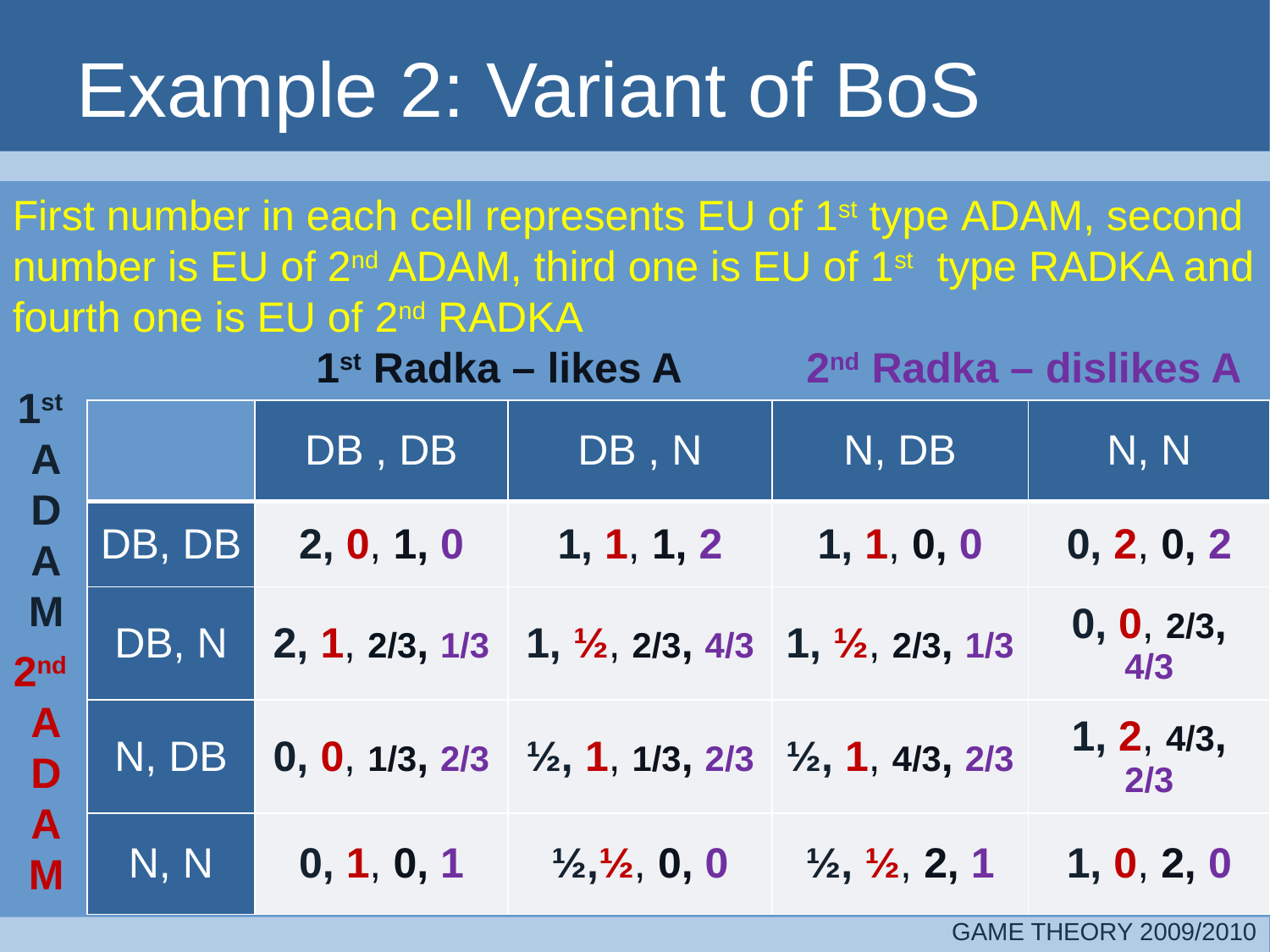

# Example 2: Variant of BoS
First number in each cell represents EU of 1st type ADAM, second number is EU of 2nd ADAM, third one is EU of 1st  type RADKA and fourth one is EU of 2nd RADKA
1st Radka – likes A
2nd Radka – dislikes A
1st
A
D
A
M
|  | DB , DB | DB , N | N, DB | N, N |
| --- | --- | --- | --- | --- |
| DB, DB | 2, 0, 1, 0 | 1, 1, 1, 2 | 1, 1, 0, 0 | 0, 2, 0, 2 |
| DB, N | 2, 1, 2/3, 1/3 | 1, ½, 2/3, 4/3 | 1, ½, 2/3, 1/3 | 0, 0, 2/3, 4/3 |
| N, DB | 0, 0, 1/3, 2/3 | ½, 1, 1/3, 2/3 | ½, 1, 4/3, 2/3 | 1, 2, 4/3, 2/3 |
| N, N | 0, 1, 0, 1 | ½,½, 0, 0 | ½, ½, 2, 1 | 1, 0, 2, 0 |
2nd
A
D
A
M
GAME THEORY 2009/2010